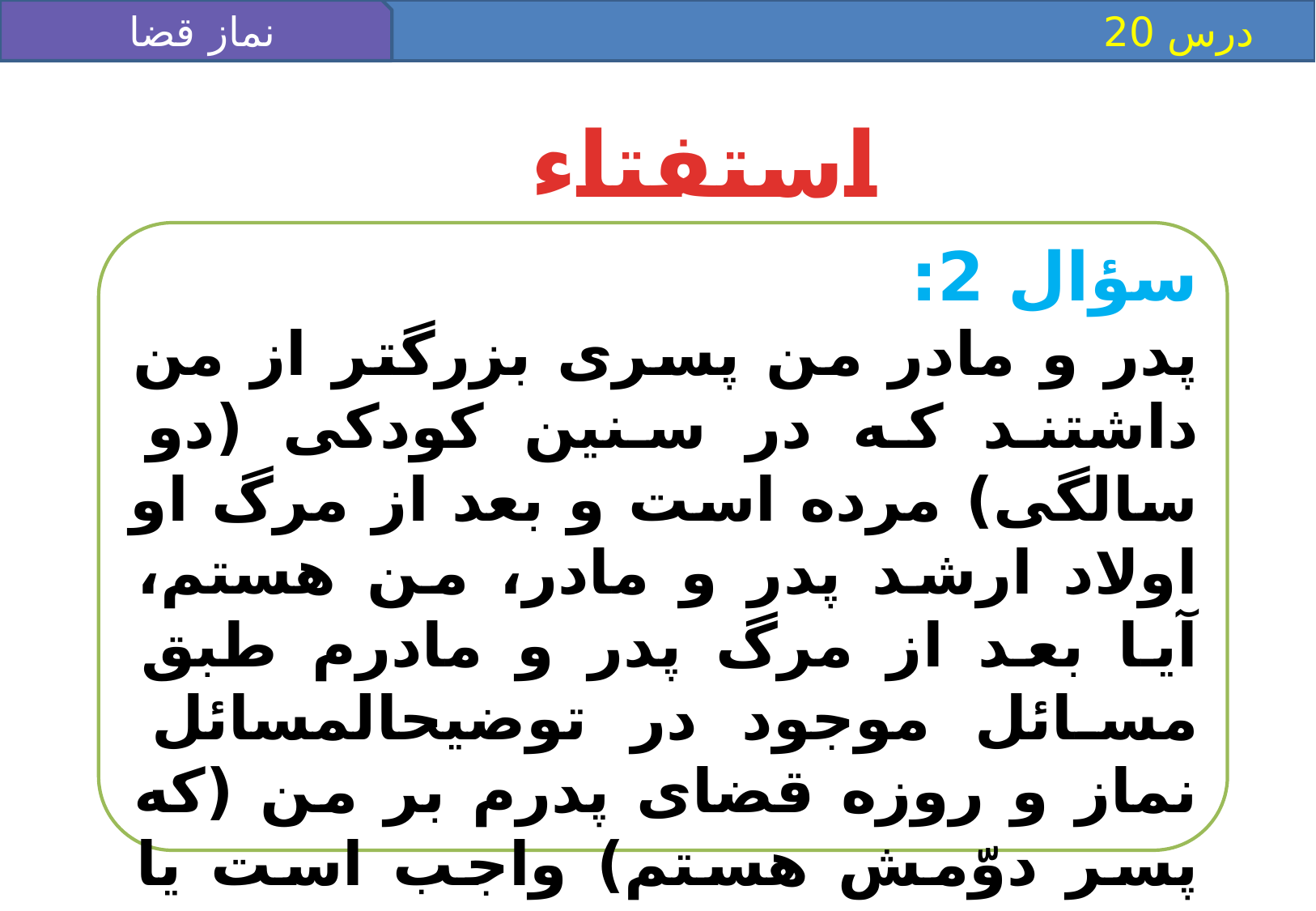

نماز قضا
 درس 20
استفتاء

سؤال 2:
پدر و مادر من پسرى بزرگ‏تر از من داشتند كه در سنين كودكى (دو سالگى) مرده است و بعد از مرگ او اولاد ارشد پدر و مادر، من هستم، آيا بعد از مرگ پدر و مادرم طبق مسائل موجود در توضيح‏المسائل نماز و روزه قضاى پدرم بر من (كه پسر دوّمش هستم) واجب است يا نه؟